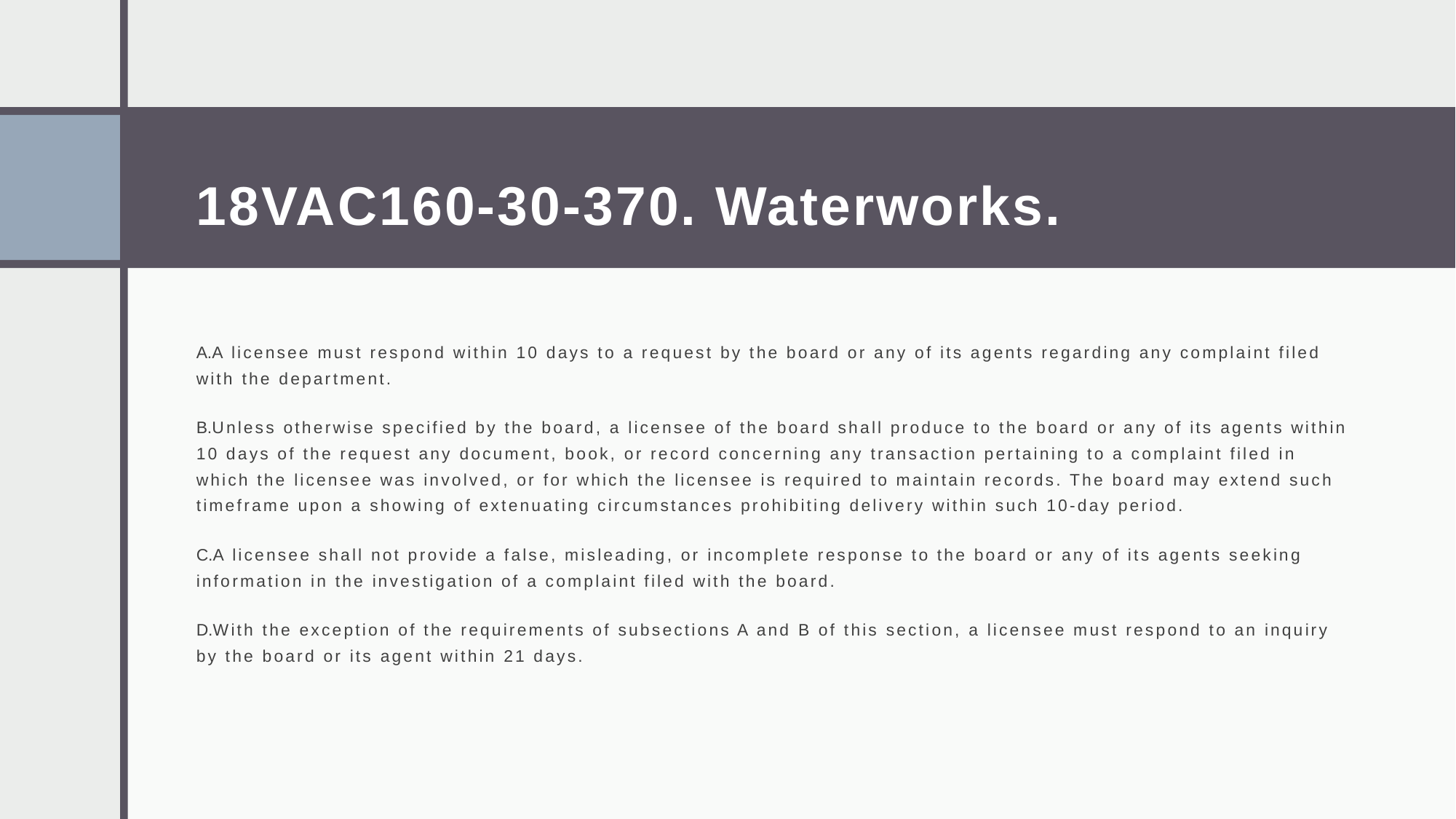

# 18VAC160-30-370. Waterworks.

A licensee must respond within 10 days to a request by the board or any of its agents regarding any complaint filed with the department.
Unless otherwise specified by the board, a licensee of the board shall produce to the board or any of its agents within 10 days of the request any document, book, or record concerning any transaction pertaining to a complaint filed in which the licensee was involved, or for which the licensee is required to maintain records. The board may extend such timeframe upon a showing of extenuating circumstances prohibiting delivery within such 10-day period.
A licensee shall not provide a false, misleading, or incomplete response to the board or any of its agents seeking information in the investigation of a complaint filed with the board.
With the exception of the requirements of subsections A and B of this section, a licensee must respond to an inquiry by the board or its agent within 21 days.